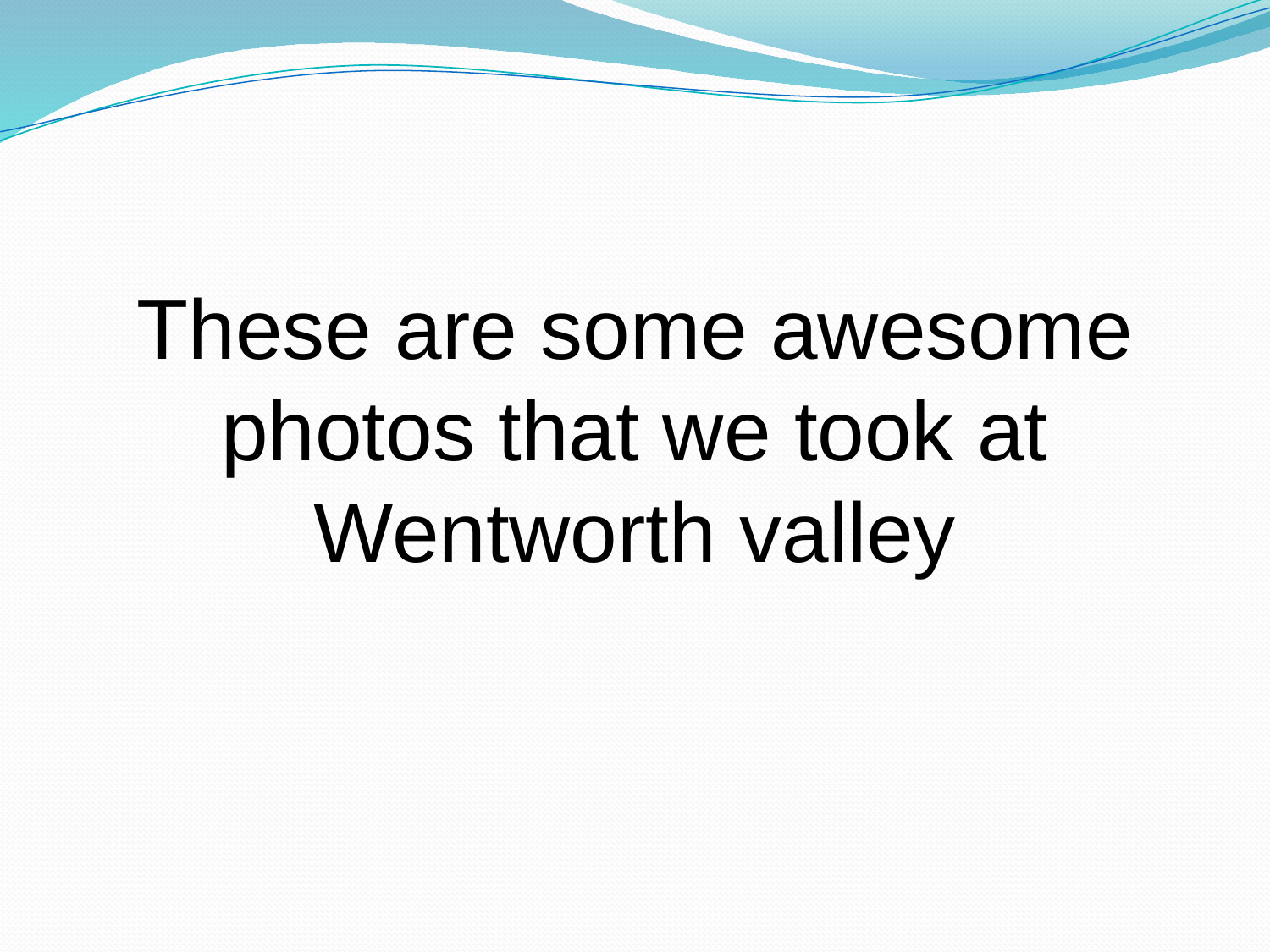

These are some awesome photos that we took at Wentworth valley